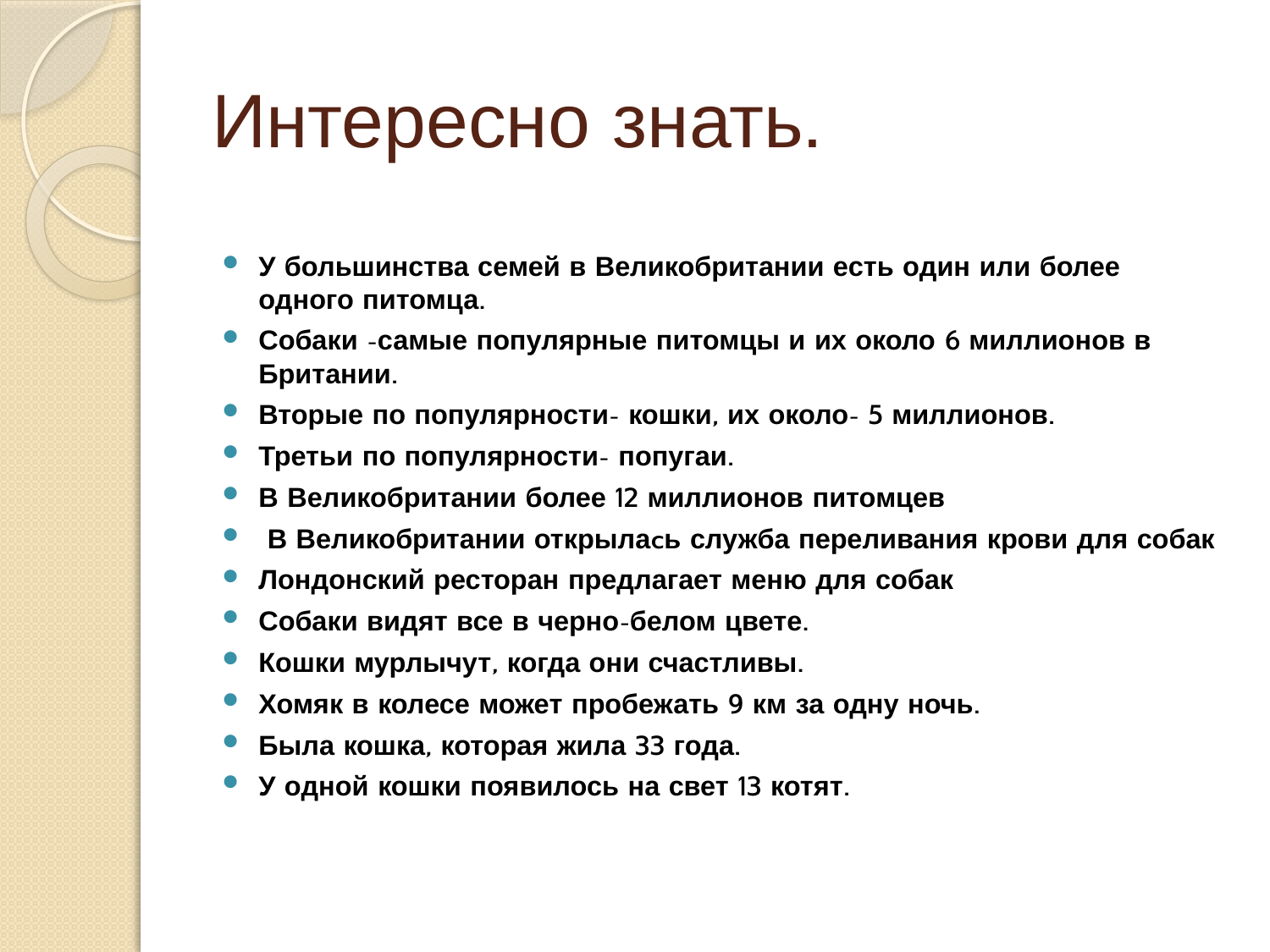

# Интересно знать.

У большинства семей в Великобритании есть один или более  одного питомца.
Собаки -самые популярные питомцы и их около 6 миллионов в Британии.
Вторые по популярности- кошки, их около- 5 миллионов.
Третьи по популярности- попугаи.
В Великобритании более 12 миллионов питомцев
 В Великобритании открылаcь служба переливания крови для собак
Лондонский ресторан предлагает меню для собак
Собаки видят все в черно-белом цвете.
Кошки мурлычут, когда они счастливы.
Хомяк в колесе может пробежать 9 км за одну ночь.
Была кошка, которая жила 33 года.
У одной кошки появилось на свет 13 котят.